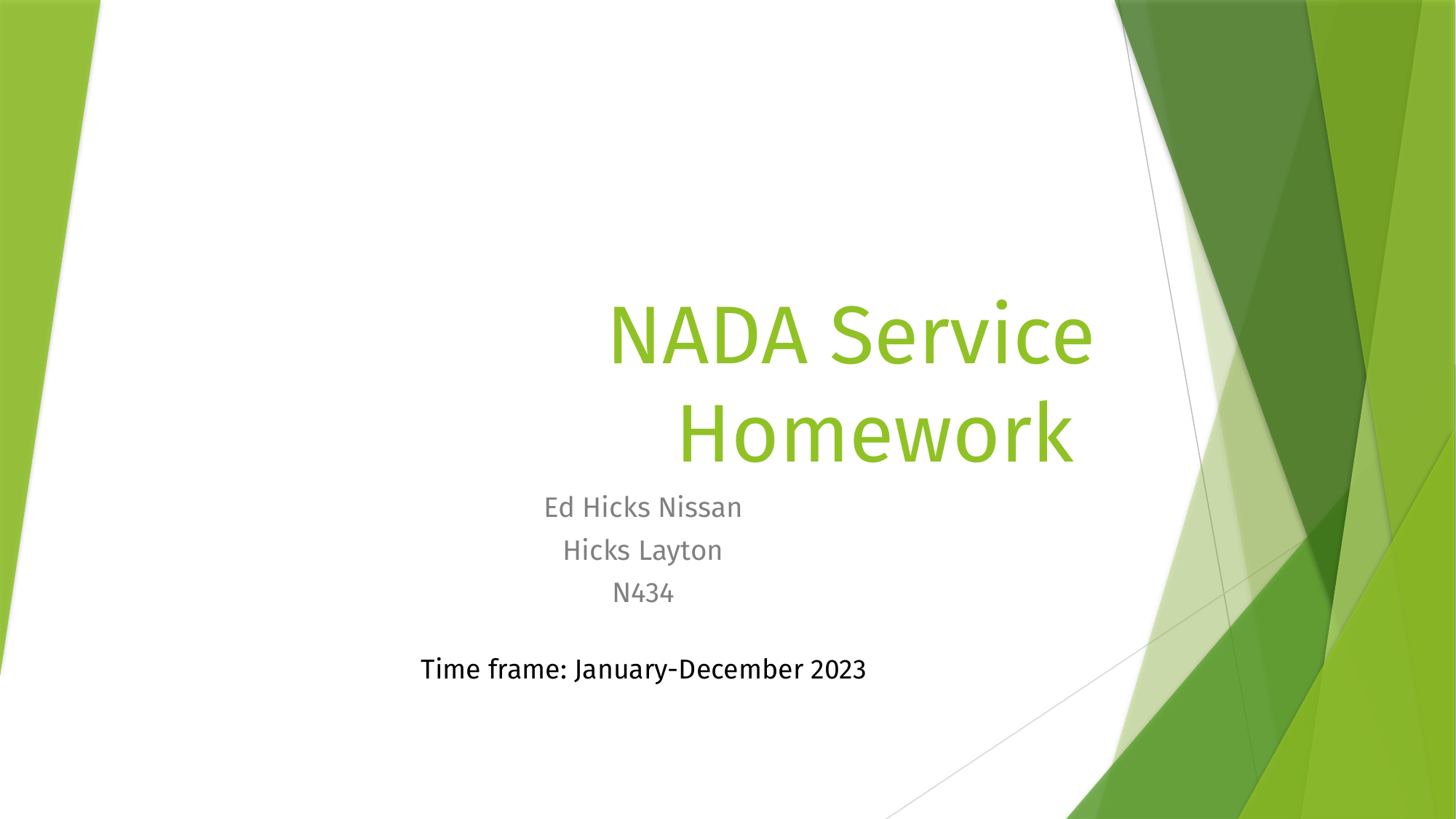

# NADA Service Homework
Ed Hicks Nissan
Hicks Layton
N434

Time frame: January-December 2023